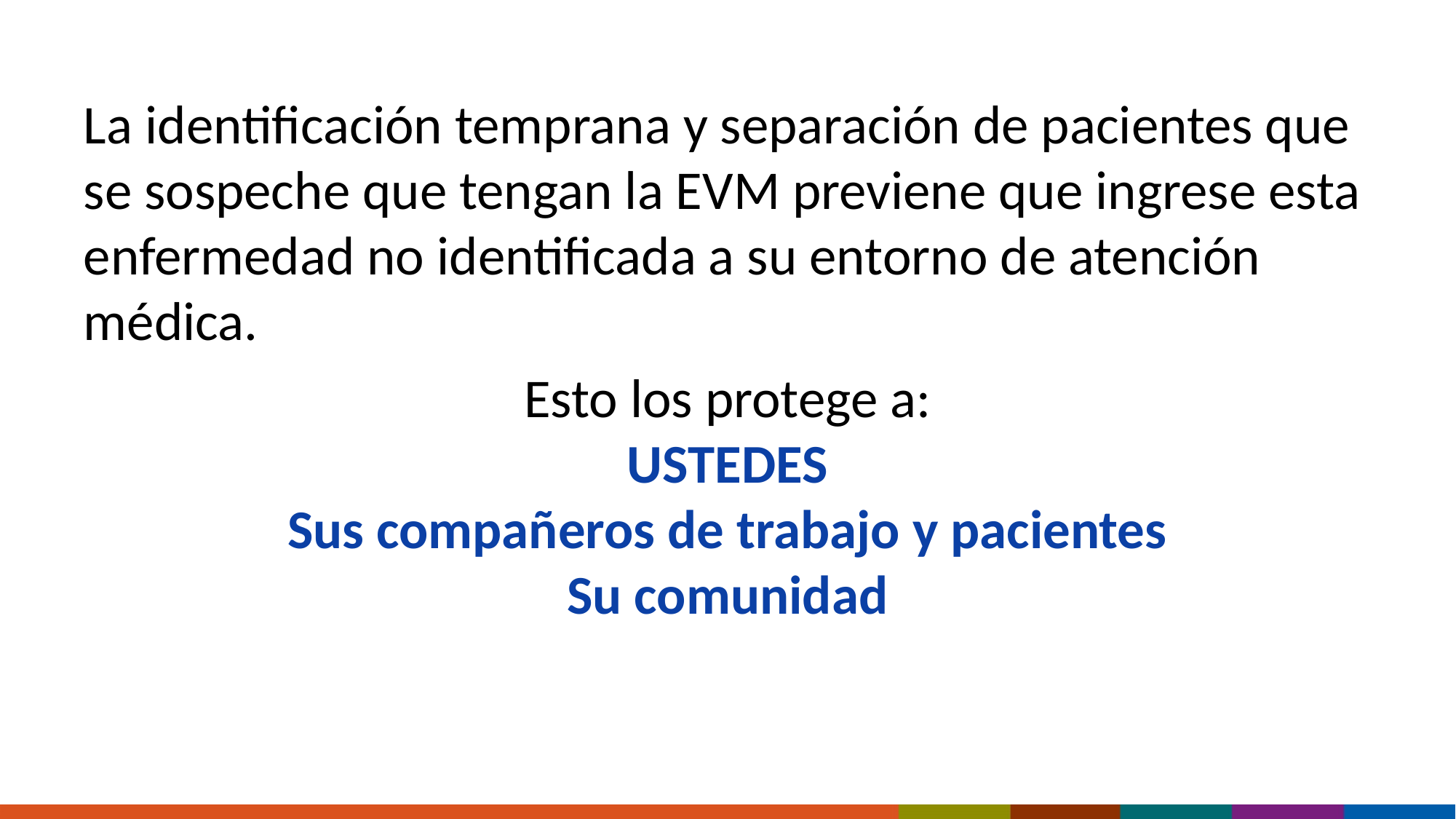

La identificación temprana y separación de pacientes que se sospeche que tengan la EVM previene que ingrese esta enfermedad no identificada a su entorno de atención médica.
Esto los protege a:
USTEDES
Sus compañeros de trabajo y pacientes
Su comunidad